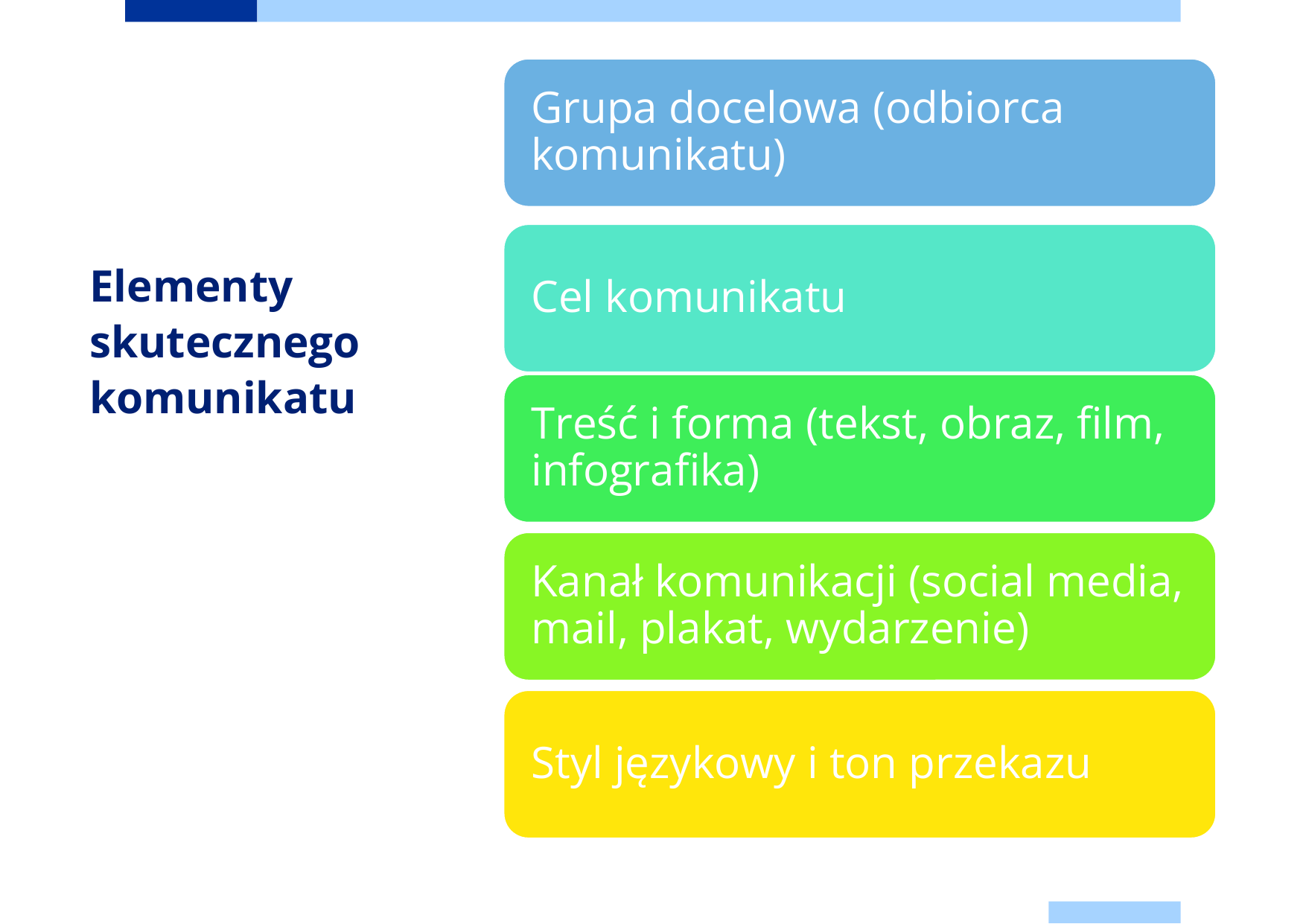

Grupa docelowa (odbiorca komunikatu)
Cel komunikatu
Treść i forma (tekst, obraz, film, infografika)
Kanał komunikacji (social media, mail, plakat, wydarzenie)
Styl językowy i ton przekazu
# Elementy skutecznego komunikatu